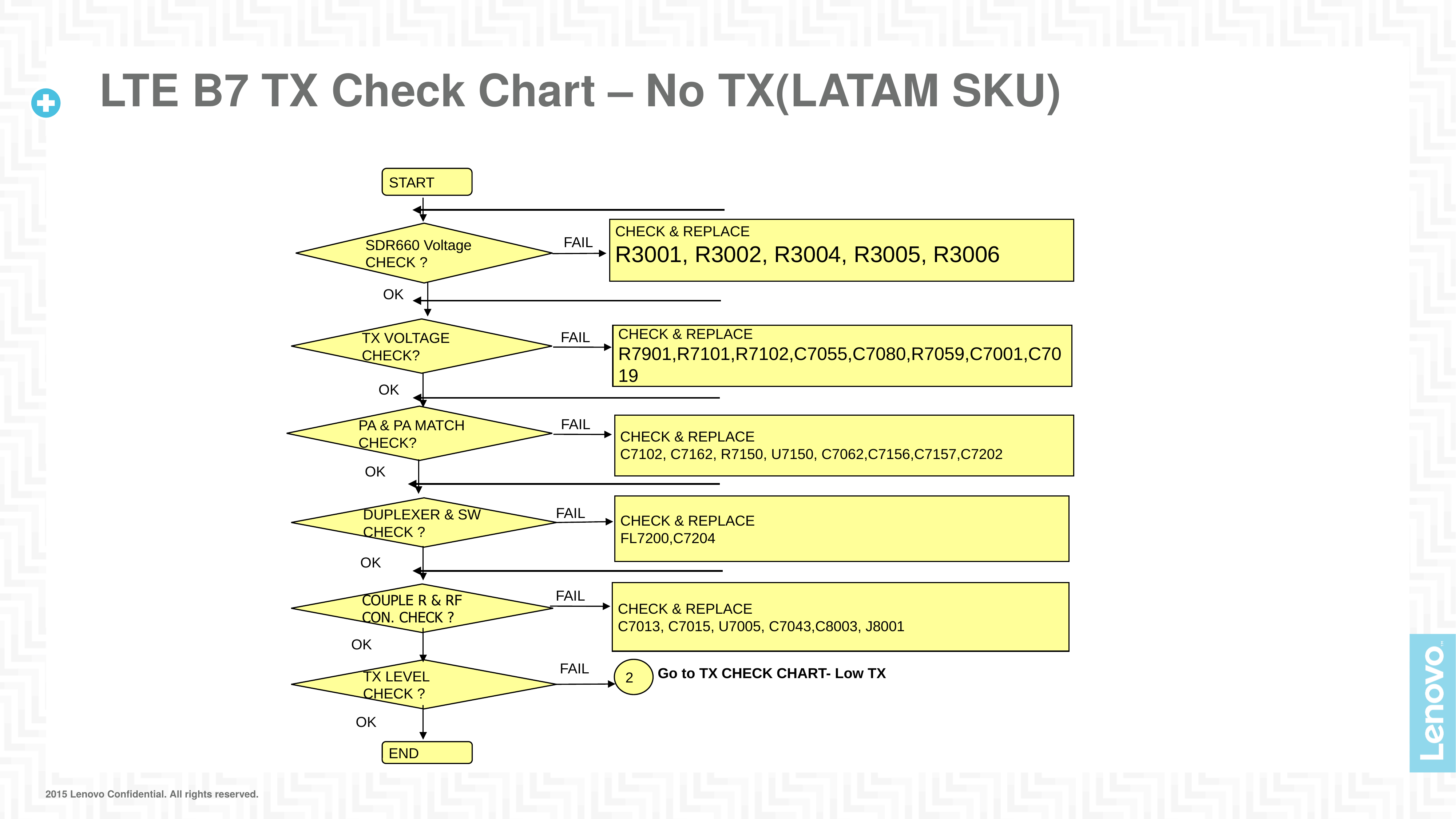

# LTE B7 TX Check Chart – No TX(LATAM SKU)
START
CHECK & REPLACE
R3001, R3002, R3004, R3005, R3006

SDR660 Voltage CHECK ?

FAIL
OK
TX VOLTAGE CHECK?
FAIL
CHECK & REPLACE
R7901,R7101,R7102,C7055,C7080,R7059,C7001,C7019
OK
PA & PA MATCH CHECK?
FAIL
CHECK & REPLACE
C7102, C7162, R7150, U7150, C7062,C7156,C7157,C7202
OK
CHECK & REPLACE
FL7200,C7204
DUPLEXER & SW CHECK ?
FAIL
OK
CHECK & REPLACE
C7013, C7015, U7005, C7043,C8003, J8001
FAIL
COUPLE R & RF CON. CHECK ?
OK
FAIL
2
TX LEVEL
CHECK ?
Go to TX CHECK CHART- Low TX
OK

END